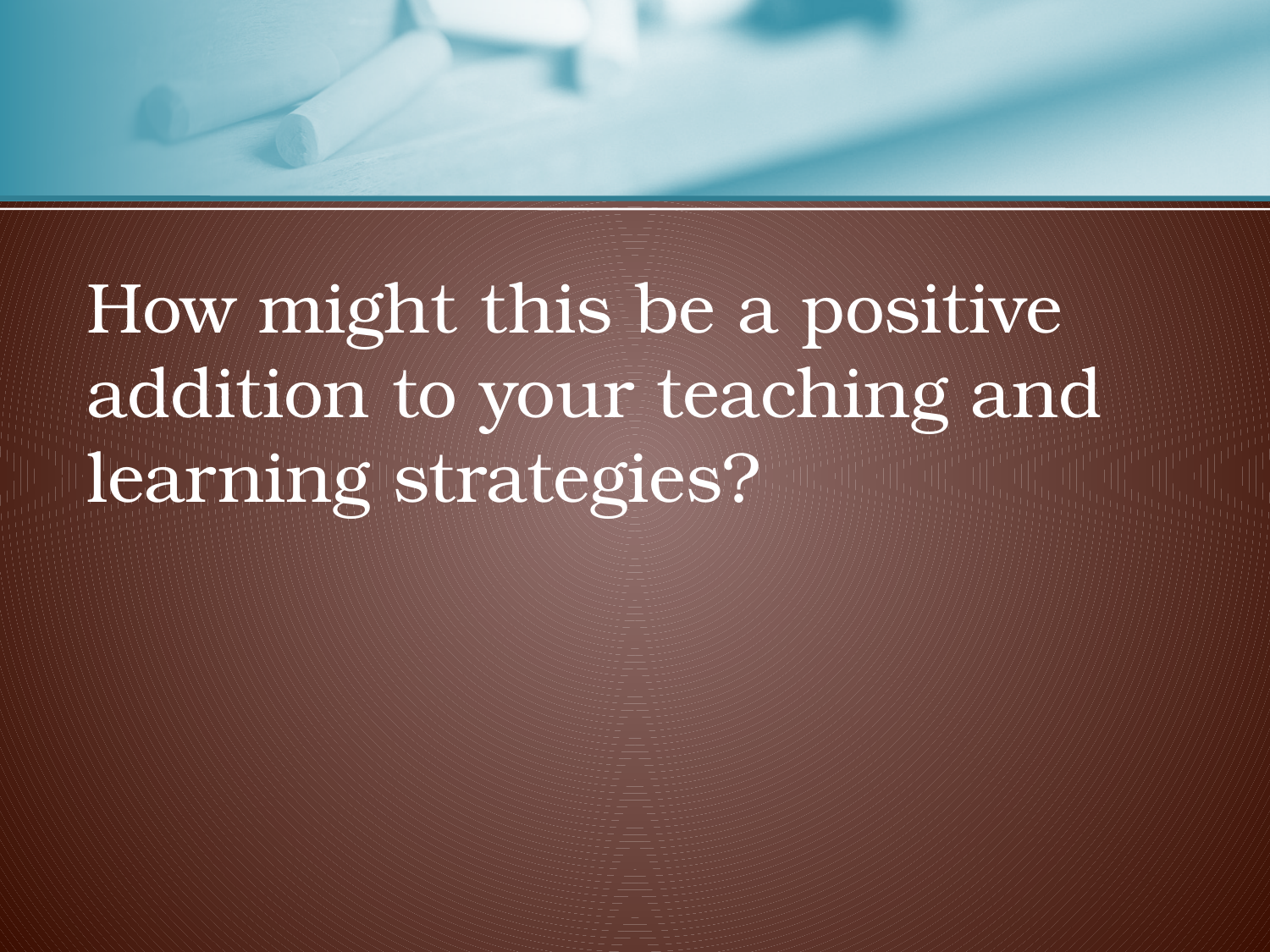

# How might this be a positive addition to your teaching and learning strategies?